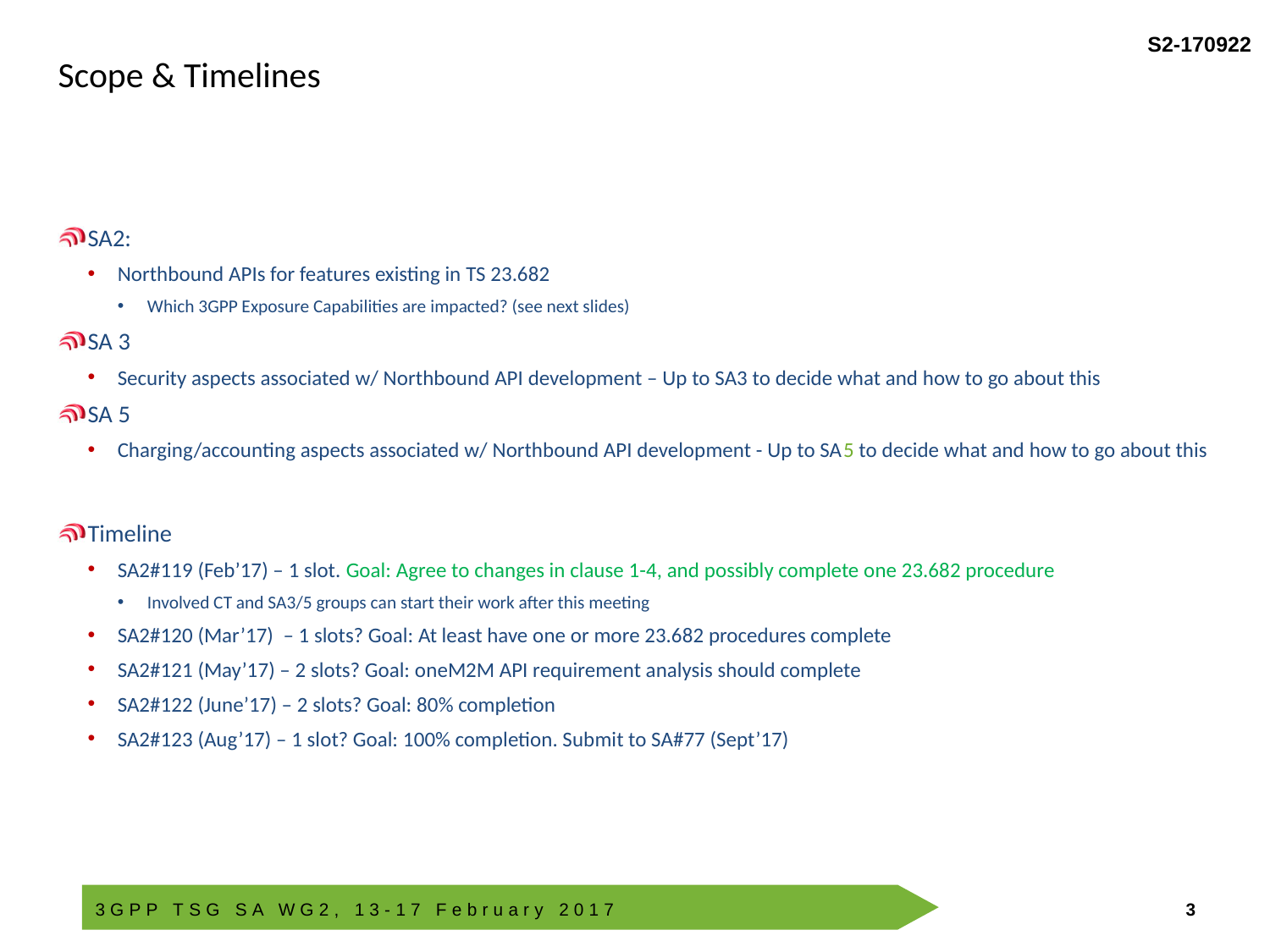

Scope & Timelines
SA2:
Northbound APIs for features existing in TS 23.682
Which 3GPP Exposure Capabilities are impacted? (see next slides)
SA 3
Security aspects associated w/ Northbound API development – Up to SA3 to decide what and how to go about this
SA 5
Charging/accounting aspects associated w/ Northbound API development - Up to SA5 to decide what and how to go about this

Timeline
SA2#119 (Feb’17) – 1 slot. Goal: Agree to changes in clause 1-4, and possibly complete one 23.682 procedure
Involved CT and SA3/5 groups can start their work after this meeting
SA2#120 (Mar’17)  – 1 slots? Goal: At least have one or more 23.682 procedures complete
SA2#121 (May’17) – 2 slots? Goal: oneM2M API requirement analysis should complete
SA2#122 (June’17) – 2 slots? Goal: 80% completion
SA2#123 (Aug’17) – 1 slot? Goal: 100% completion. Submit to SA#77 (Sept’17)